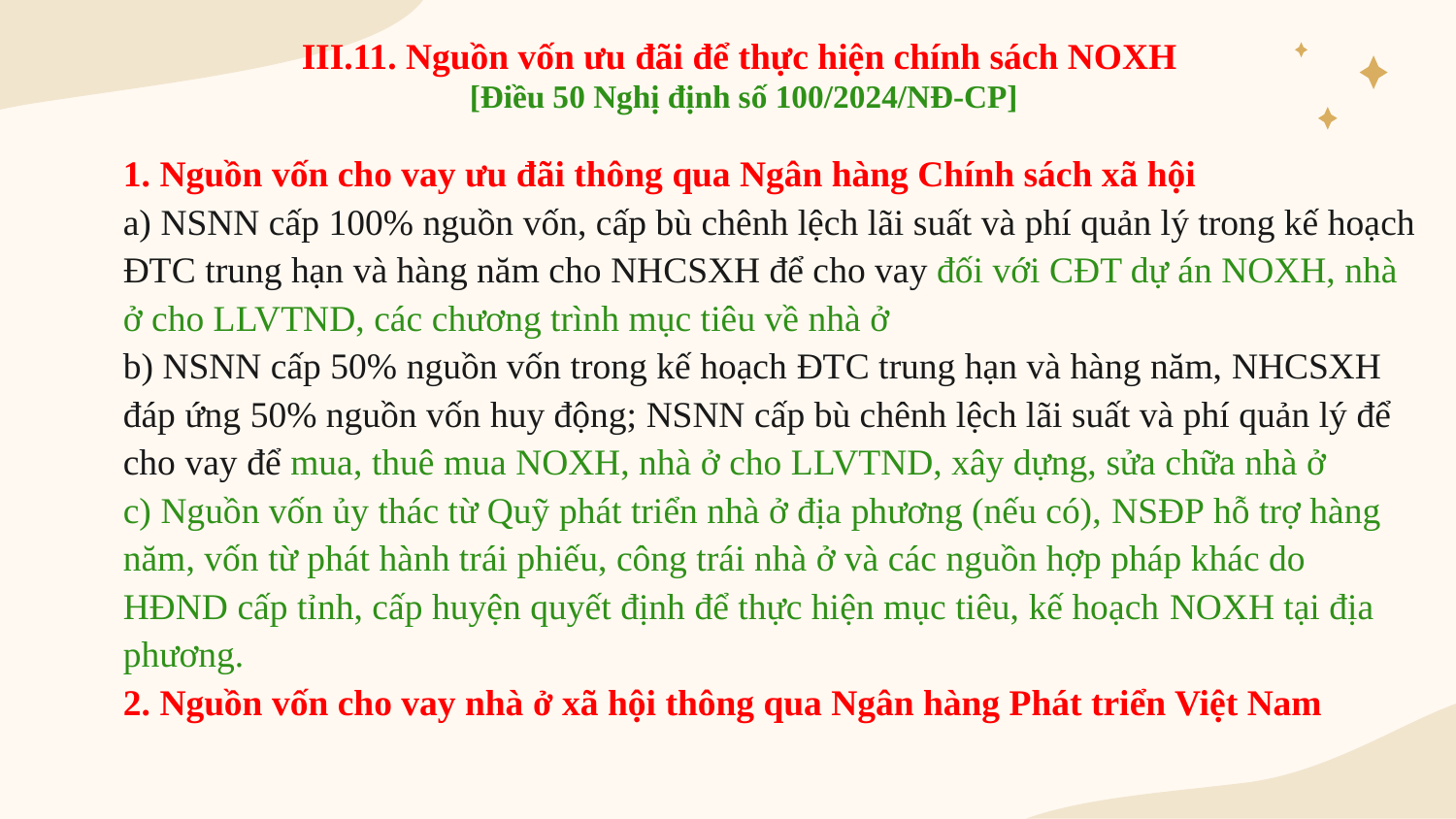

III.11. Nguồn vốn ưu đãi để thực hiện chính sách NOXH
[Điều 50 Nghị định số 100/2024/NĐ-CP]

# 1. Nguồn vốn cho vay ưu đãi thông qua Ngân hàng Chính sách xã hội a) NSNN cấp 100% nguồn vốn, cấp bù chênh lệch lãi suất và phí quản lý trong kế hoạch ĐTC trung hạn và hàng năm cho NHCSXH để cho vay đối với CĐT dự án NOXH, nhà ở cho LLVTND, các chương trình mục tiêu về nhà ở b) NSNN cấp 50% nguồn vốn trong kế hoạch ĐTC trung hạn và hàng năm, NHCSXH đáp ứng 50% nguồn vốn huy động; NSNN cấp bù chênh lệch lãi suất và phí quản lý để cho vay để mua, thuê mua NOXH, nhà ở cho LLVTND, xây dựng, sửa chữa nhà ở c) Nguồn vốn ủy thác từ Quỹ phát triển nhà ở địa phương (nếu có), NSĐP hỗ trợ hàng năm, vốn từ phát hành trái phiếu, công trái nhà ở và các nguồn hợp pháp khác do HĐND cấp tỉnh, cấp huyện quyết định để thực hiện mục tiêu, kế hoạch NOXH tại địa phương. 2. Nguồn vốn cho vay nhà ở xã hội thông qua Ngân hàng Phát triển Việt Nam